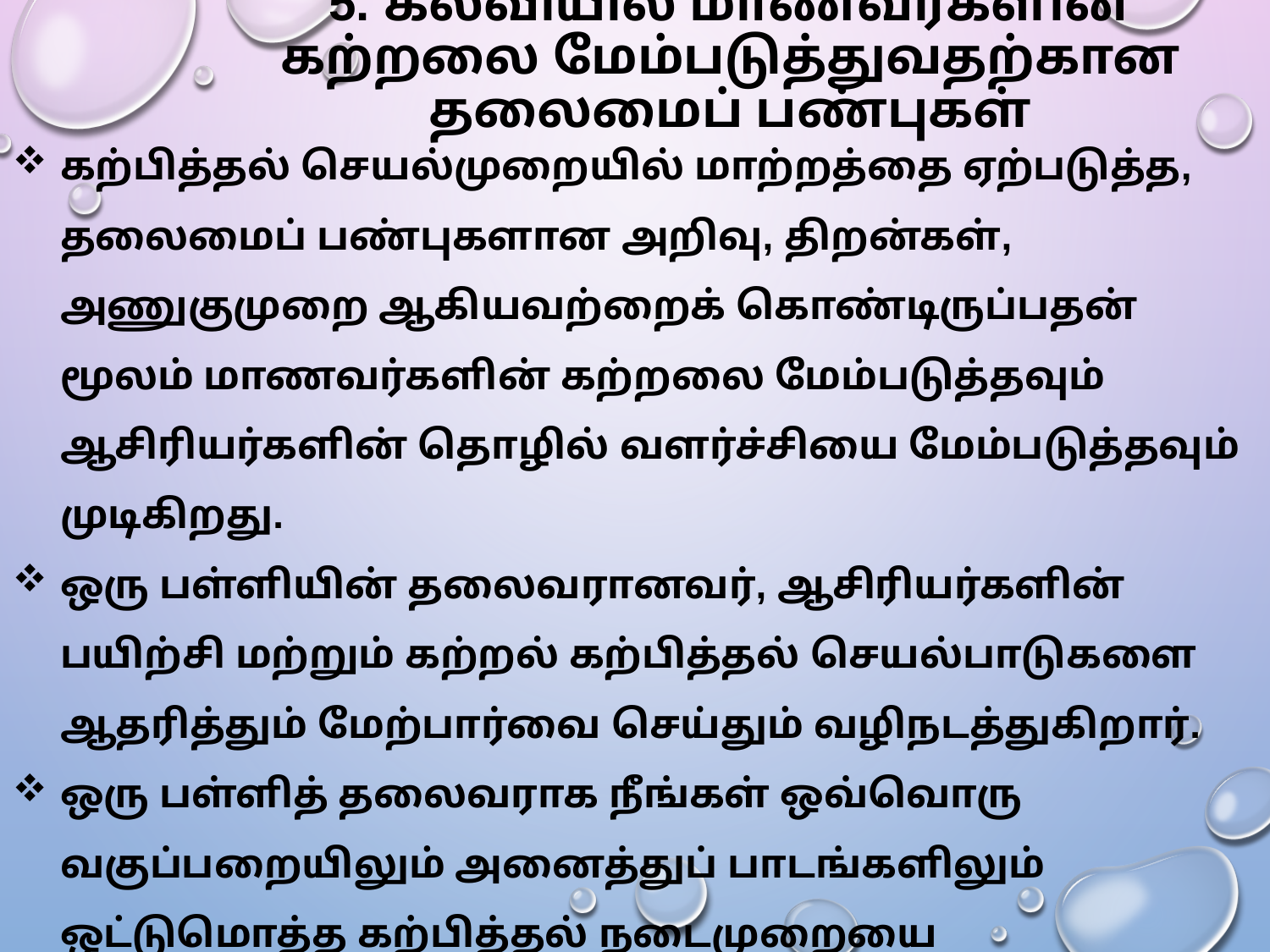

5. கல்வியில் மாணவர்களின் கற்றலை மேம்படுத்துவதற்கான தலைமைப் பண்புகள்
கற்பித்தல் செயல்முறையில் மாற்றத்தை ஏற்படுத்த, தலைமைப் பண்புகளான அறிவு, திறன்கள், அணுகுமுறை ஆகியவற்றைக் கொண்டிருப்பதன் மூலம் மாணவர்களின் கற்றலை மேம்படுத்தவும்  ஆசிரியர்களின் தொழில் வளர்ச்சியை மேம்படுத்தவும் முடிகிறது.
ஒரு பள்ளியின் தலைவரானவர், ஆசிரியர்களின் பயிற்சி மற்றும் கற்றல் கற்பித்தல் செயல்பாடுகளை ஆதரித்தும் மேற்பார்வை செய்தும் வழிநடத்துகிறார்.
ஒரு பள்ளித் தலைவராக நீங்கள் ஒவ்வொரு வகுப்பறையிலும் அனைத்துப் பாடங்களிலும் ஒட்டுமொத்த கற்பித்தல் நடைமுறையை மேம்படுத்துவதற்காகப் பள்ளியில் உள்ள மற்ற ஆசிரியர்களுக்கு கல்வி ஆதரவையும் மேற்பார்வையையும் வழங்க வேண்டும்.